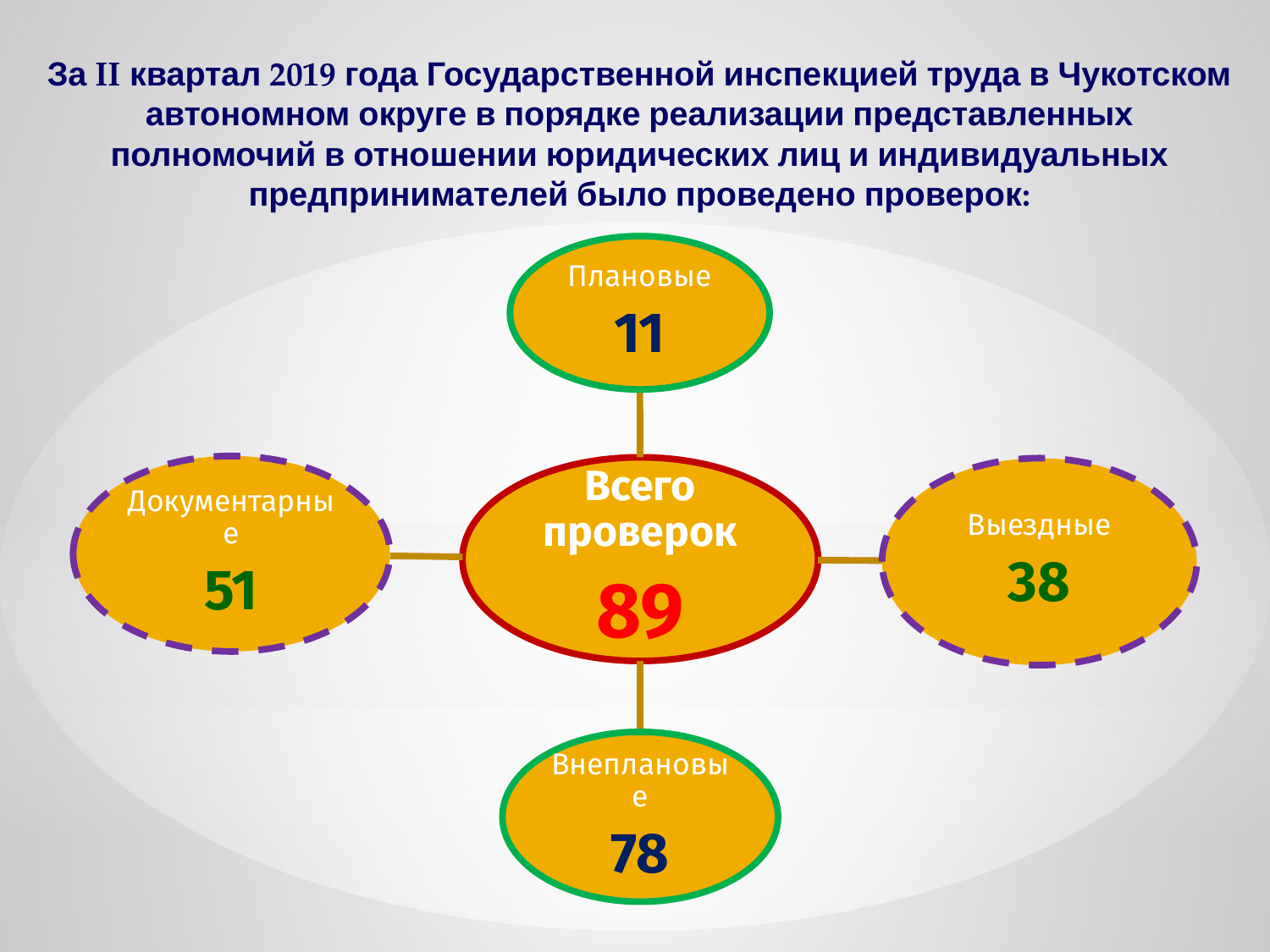

За II квартал 2019 года Государственной инспекцией труда в Чукотском автономном округе в порядке реализации представленных полномочий в отношении юридических лиц и индивидуальных предпринимателей было проведено проверок:
Всего проверок
89

Плановые
11

Выездные
38

Внеплановые
78

Документарные
51